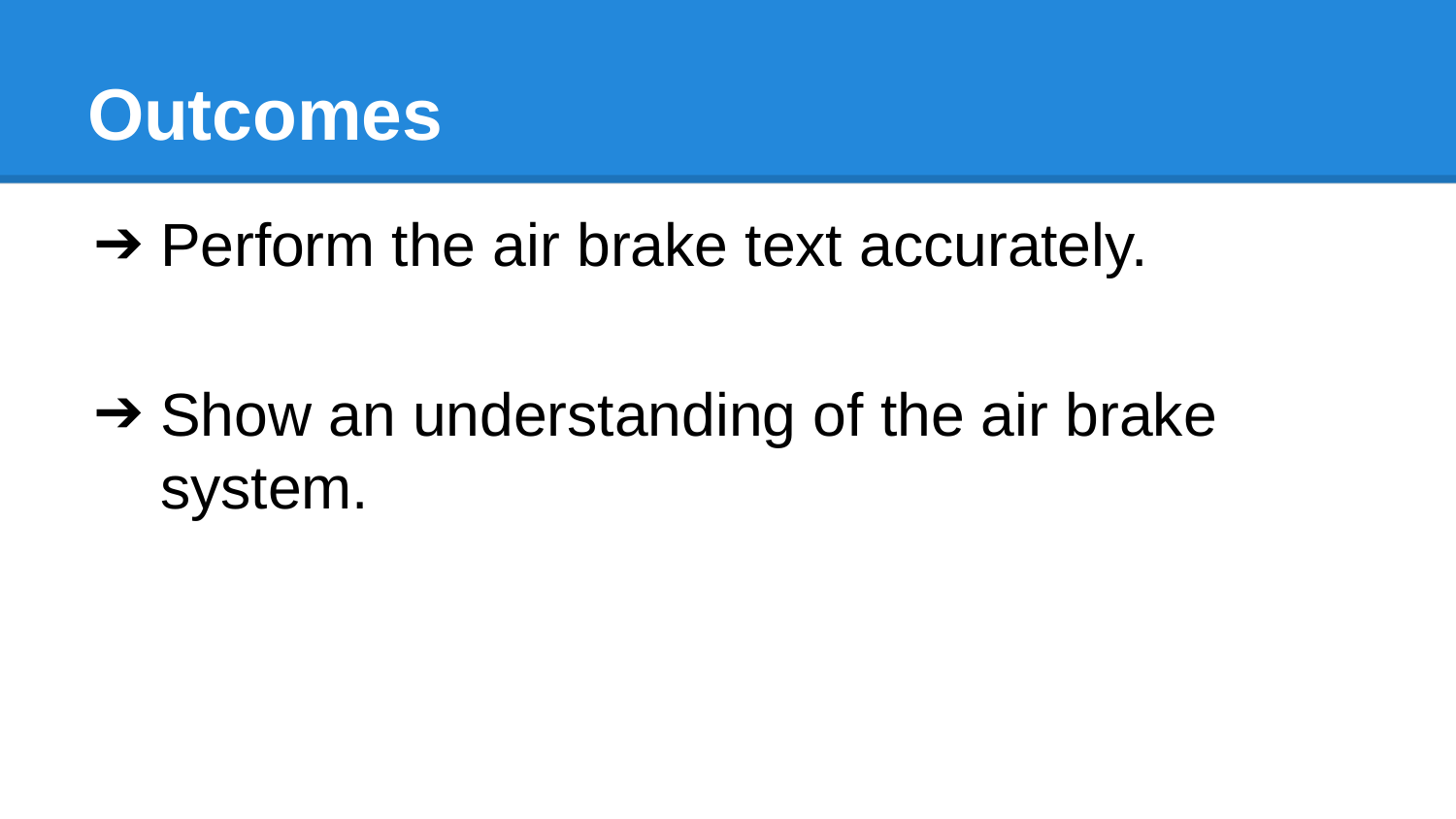

# Outcomes
Perform the air brake text accurately.

Show an understanding of the air brake system.